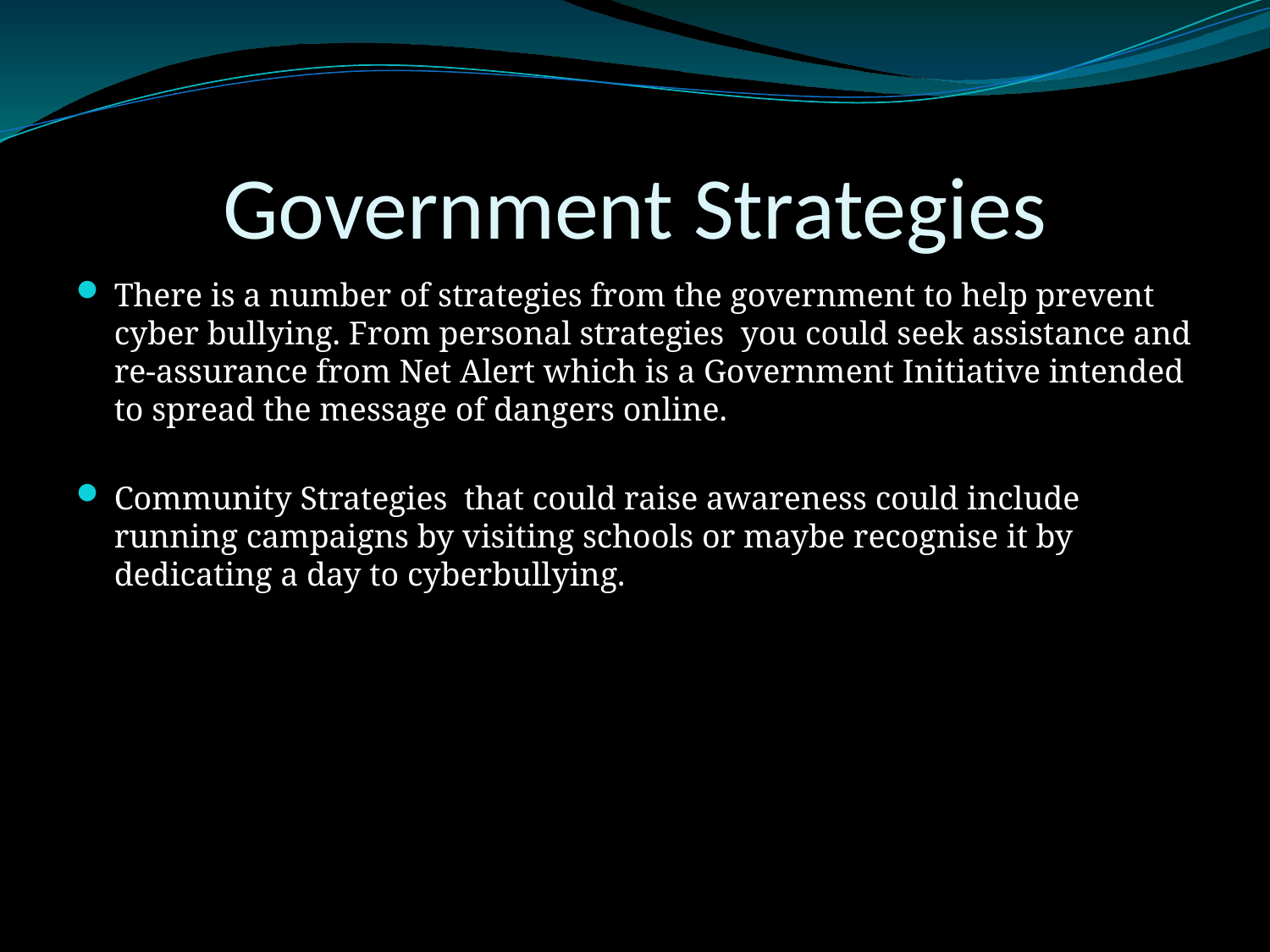

# Government Strategies
There is a number of strategies from the government to help prevent cyber bullying. From personal strategies  you could seek assistance and re-assurance from Net Alert which is a Government Initiative intended to spread the message of dangers online.

Community Strategies  that could raise awareness could include running campaigns by visiting schools or maybe recognise it by dedicating a day to cyberbullying.